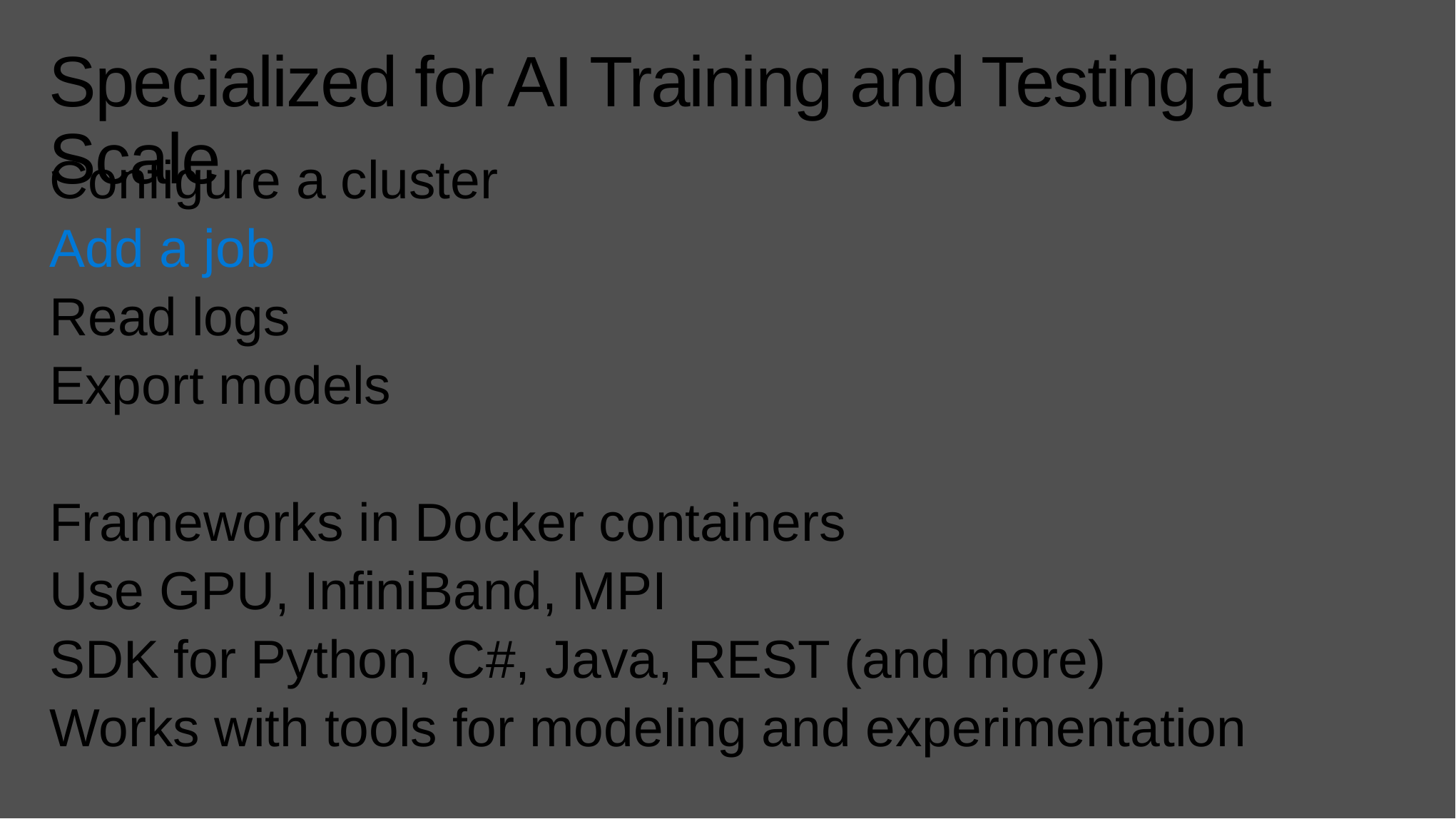

# Specialized for AI Training and Testing at Scale
Configure a cluster
Add a job
Read logs
Export models

Frameworks in Docker containers
Use GPU, InfiniBand, MPI
SDK for Python, C#, Java, REST (and more)
Works with tools for modeling and experimentation